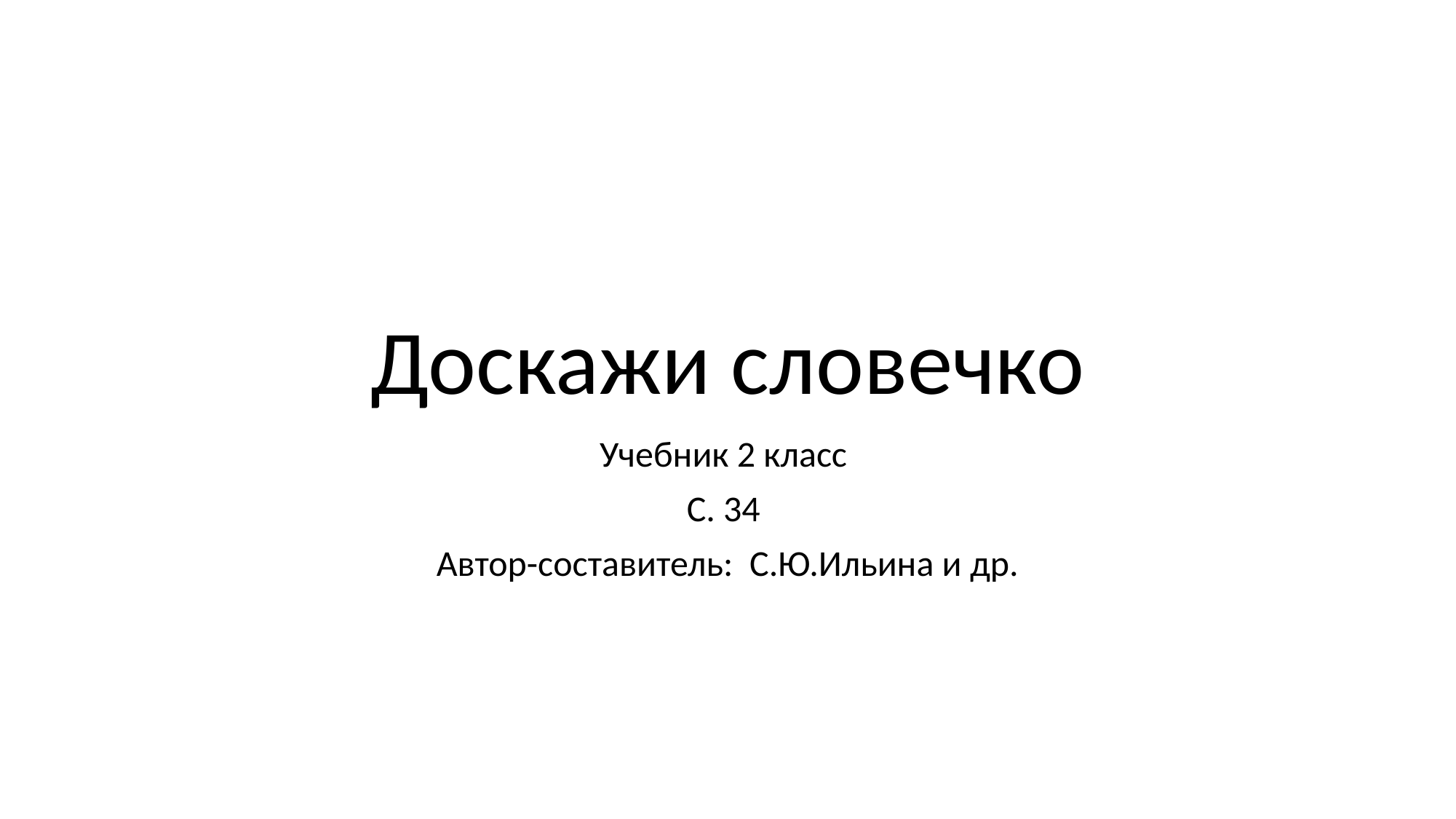

# Доскажи словечко
Учебник 2 класс
С. 34
Автор-составитель:  С.Ю.Ильина и др.